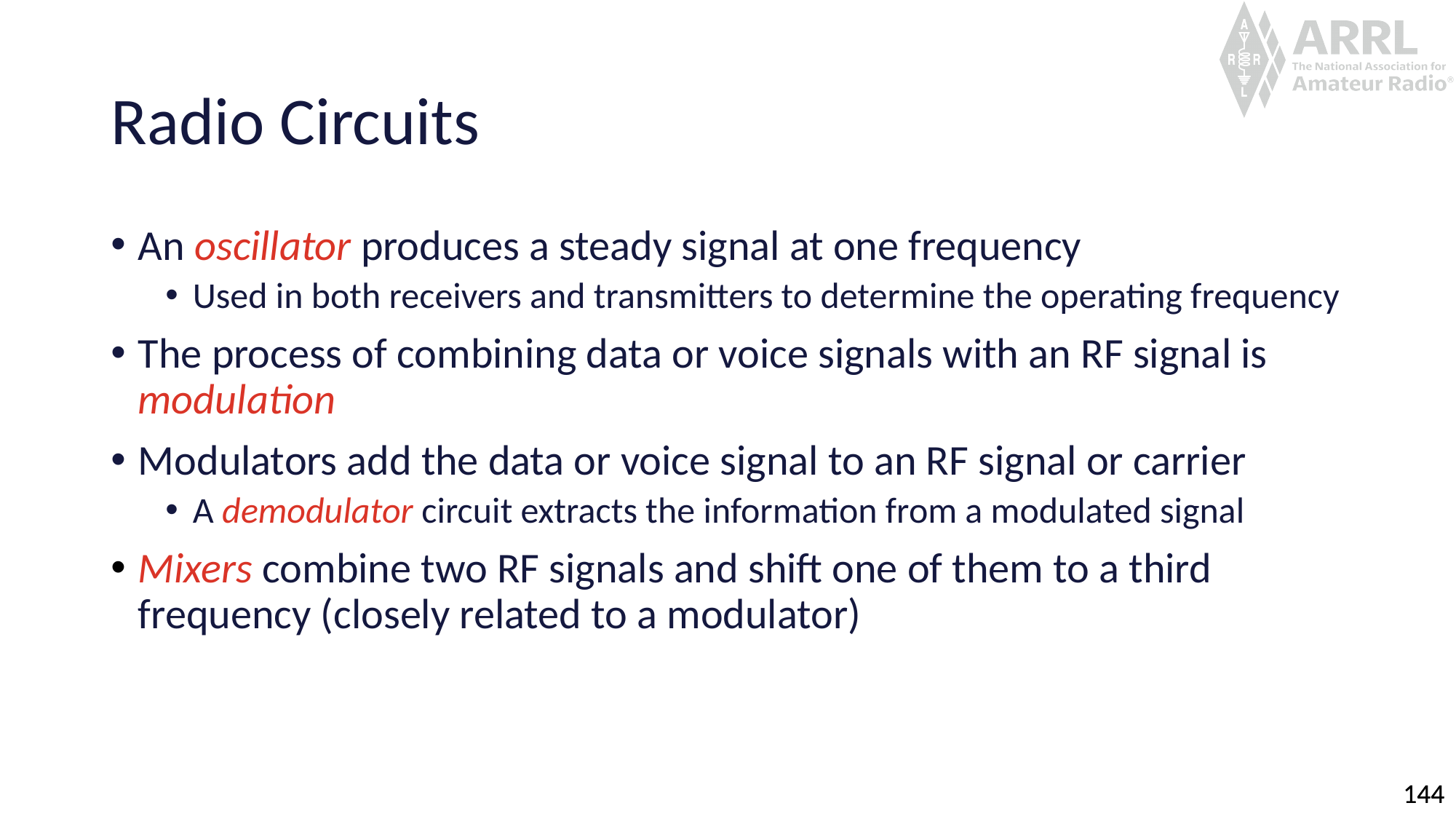

# Radio Circuits
An oscillator produces a steady signal at one frequency
Used in both receivers and transmitters to determine the operating frequency
The process of combining data or voice signals with an RF signal is modulation
Modulators add the data or voice signal to an RF signal or carrier
A demodulator circuit extracts the information from a modulated signal
Mixers combine two RF signals and shift one of them to a third frequency (closely related to a modulator)